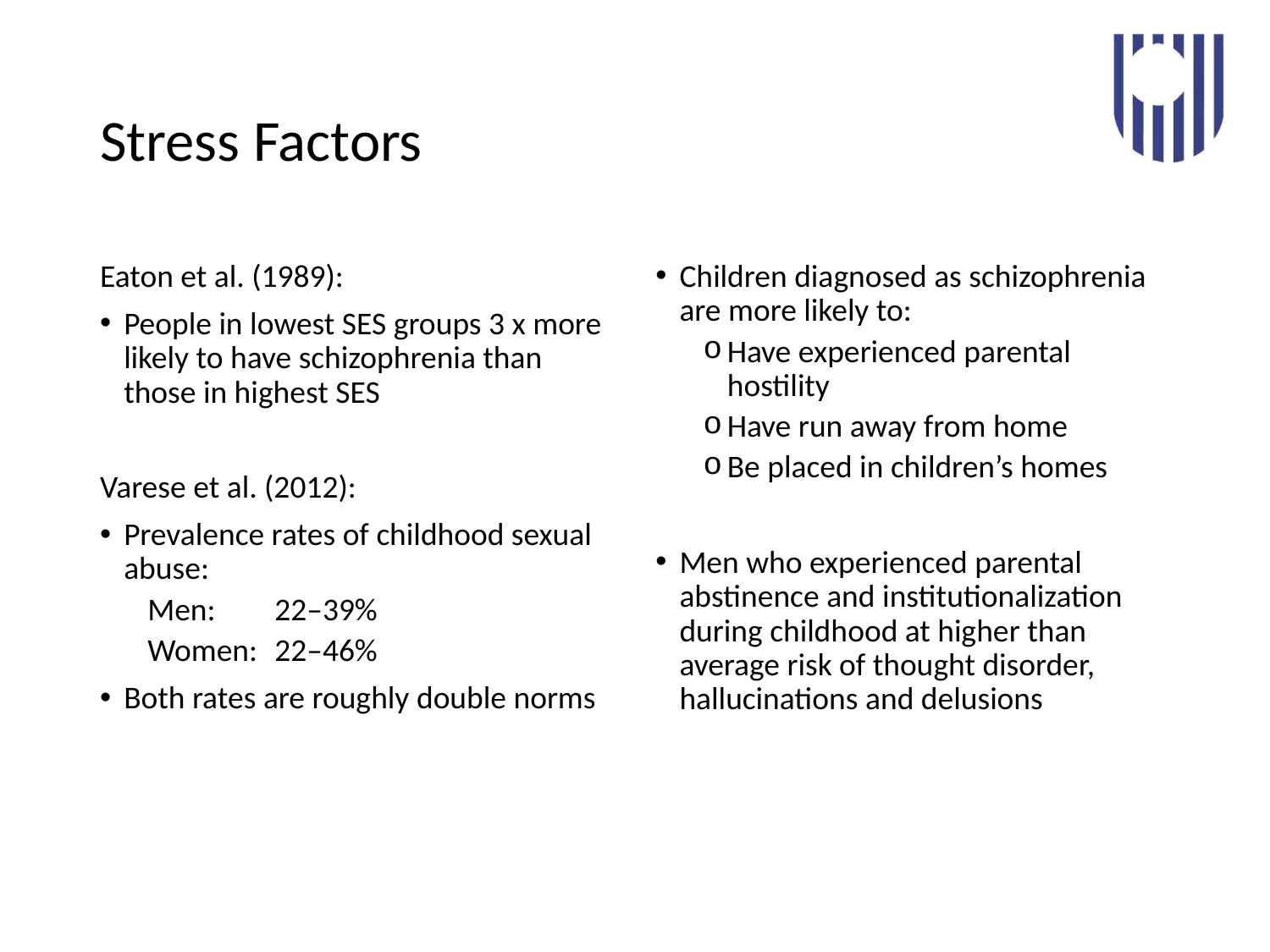

# Stress Factors
Eaton et al. (1989):
People in lowest SES groups 3 x more likely to have schizophrenia than those in highest SES

Varese et al. (2012):
Prevalence rates of childhood sexual abuse:
Men: 	22–39%
Women: 	22–46%
Both rates are roughly double norms
Children diagnosed as schizophrenia are more likely to:
Have experienced parental hostility
Have run away from home
Be placed in children’s homes

Men who experienced parental abstinence and institutionalization during childhood at higher than average risk of thought disorder, hallucinations and delusions